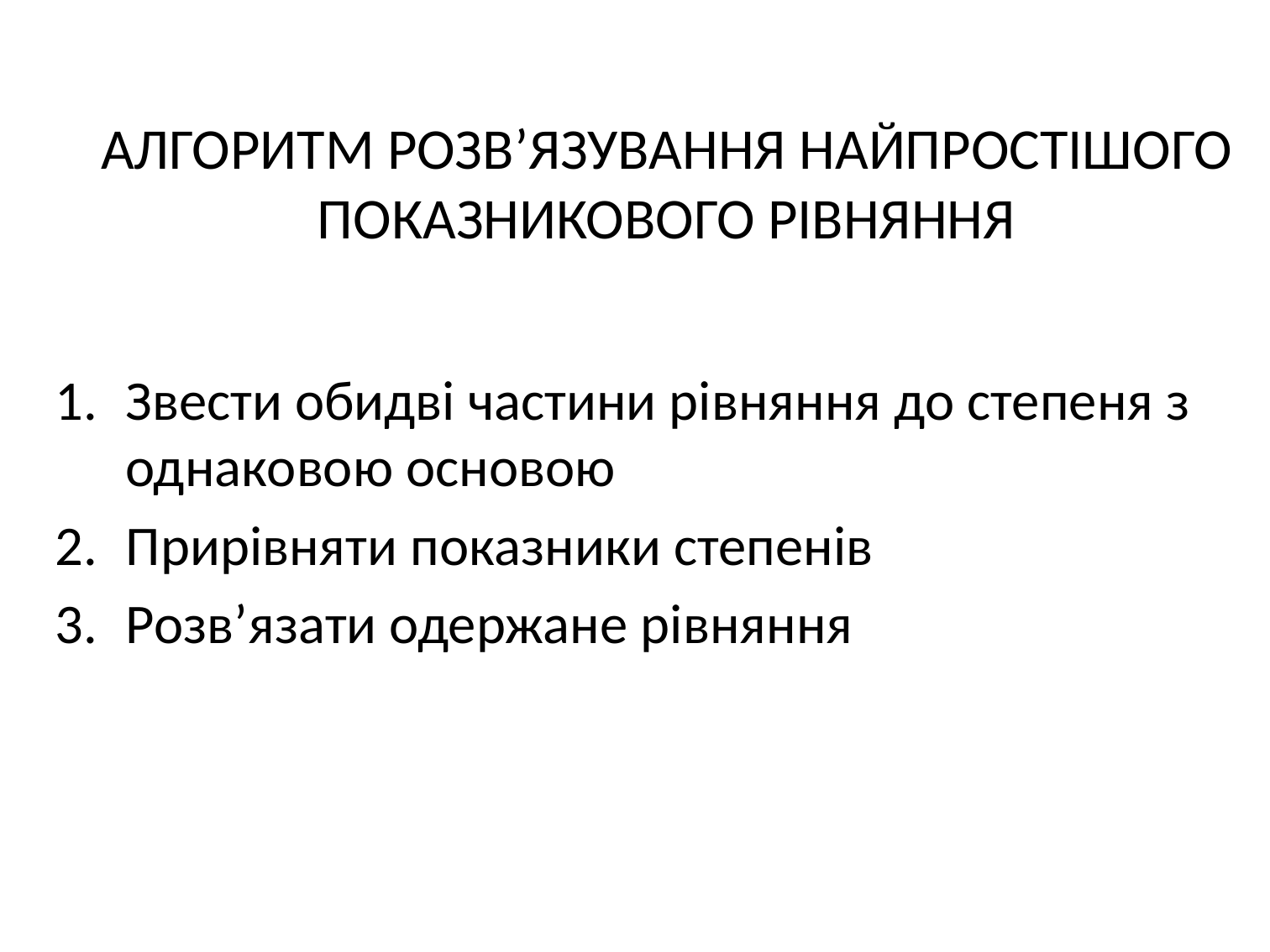

# АЛГОРИТМ РОЗВ’ЯЗУВАННЯ НАЙПРОСТІШОГО ПОКАЗНИКОВОГО РІВНЯННЯ

Звести обидві частини рівняння до степеня з однаковою основою
Прирівняти показники степенів
Розв’язати одержане рівняння